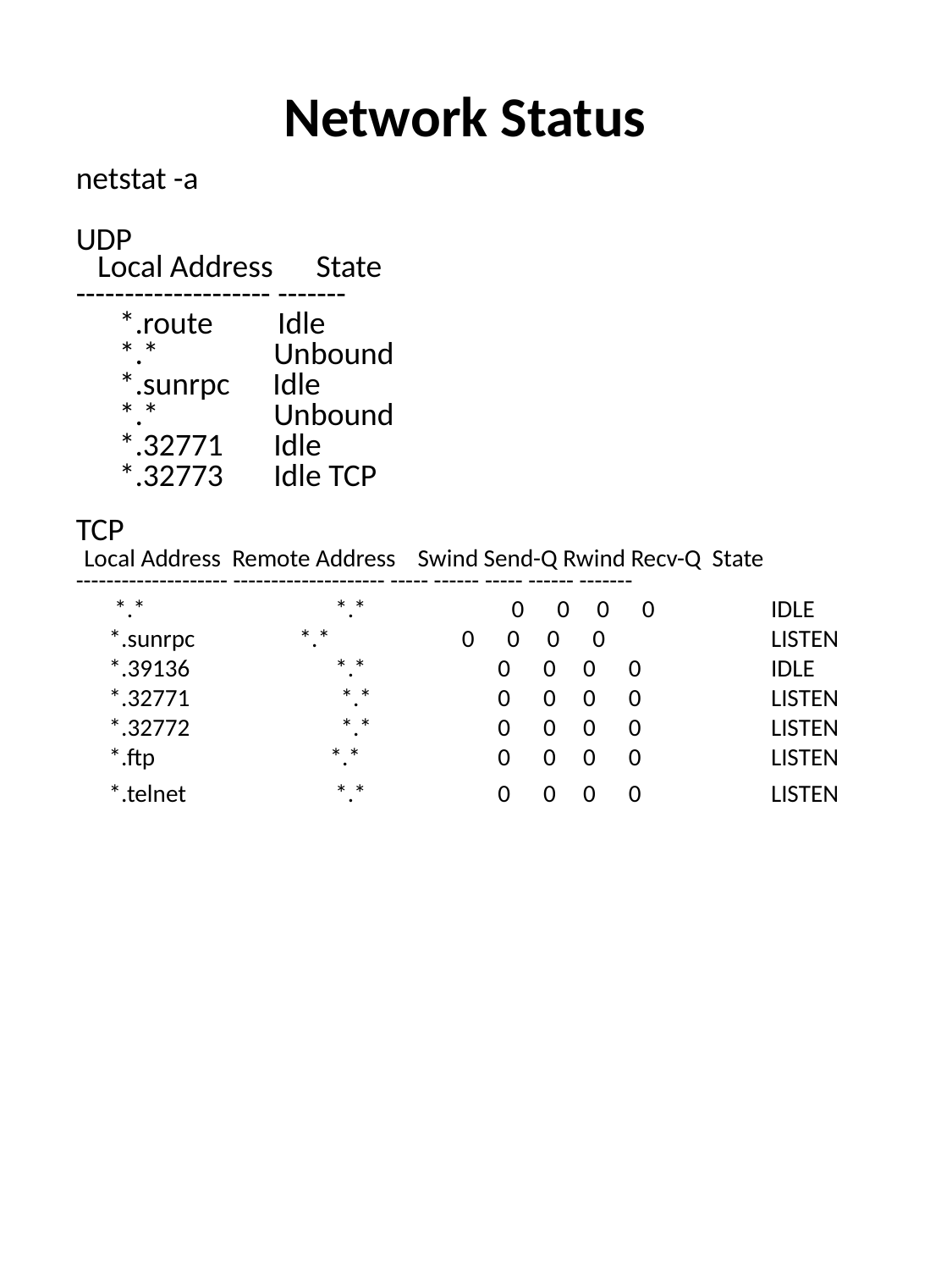

Network Status
netstat -a

UDP
   Local Address      State
-------------------- -------
      *.route         Idle
      *.*                Unbound
      *.sunrpc      Idle
      *.*                Unbound
      *.32771       Idle
      *.32773       Idle TCP

TCP
 Local Address  Remote Address    Swind Send-Q Rwind Recv-Q  State
-------------------- -------------------- ----- ------ ----- ------ -------
       *.*                 	 *.*             	          0      0     0      0 	           IDLE
      *.sunrpc                   *.*                        0      0     0      0	           LISTEN
      *.39136             	 *.*                        0      0     0      0	           IDLE
      *.32771           	  *.*                       0      0     0      0 	           LISTEN
      *.32772            	  *.*                       0      0     0      0 	           LISTEN
      *.ftp               	*.*                         0      0     0      0 	           LISTEN
      *.telnet            	 *.*                        0      0     0      0 	           LISTEN